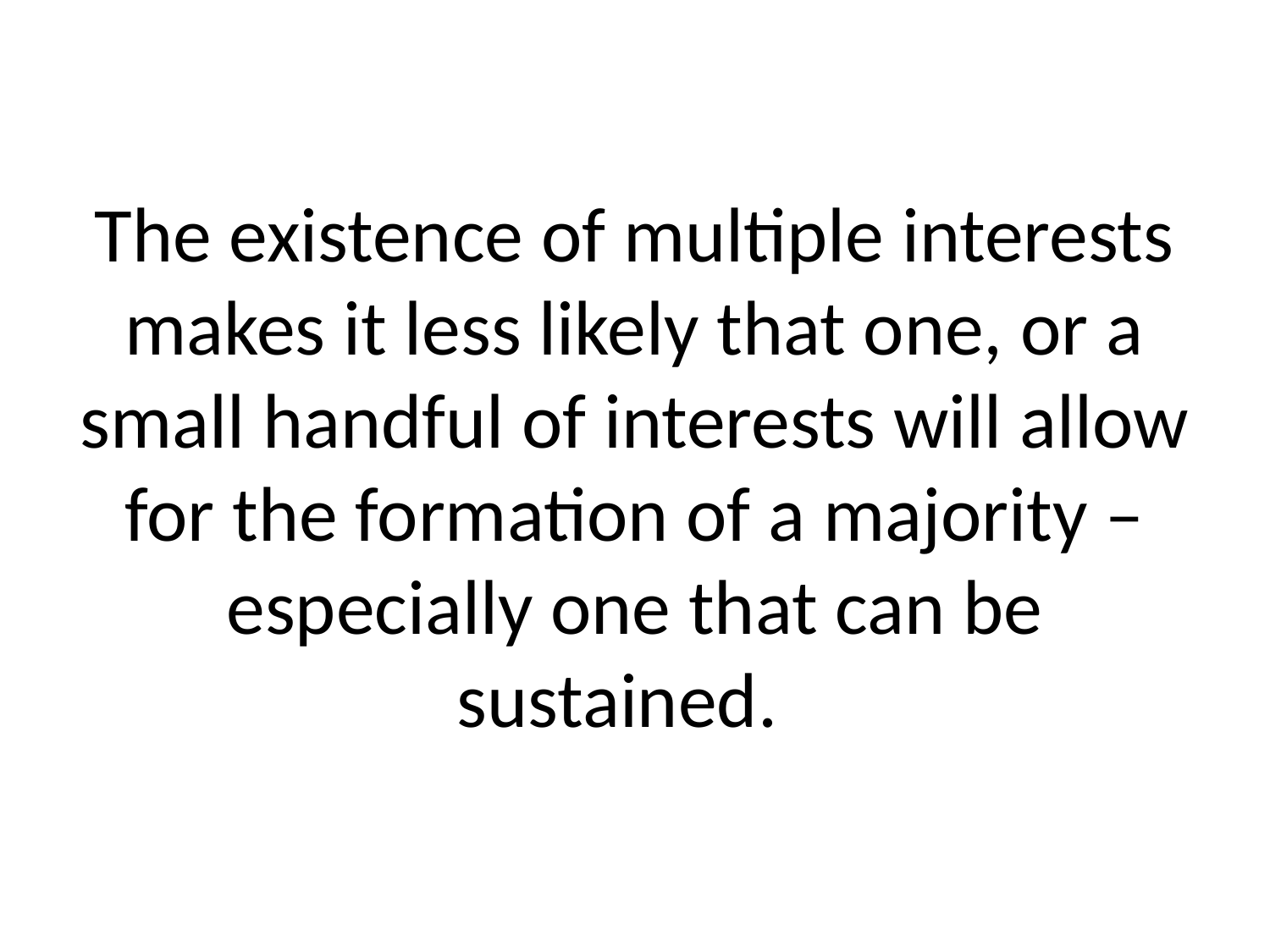

# The existence of multiple interests makes it less likely that one, or a small handful of interests will allow for the formation of a majority – especially one that can be sustained.